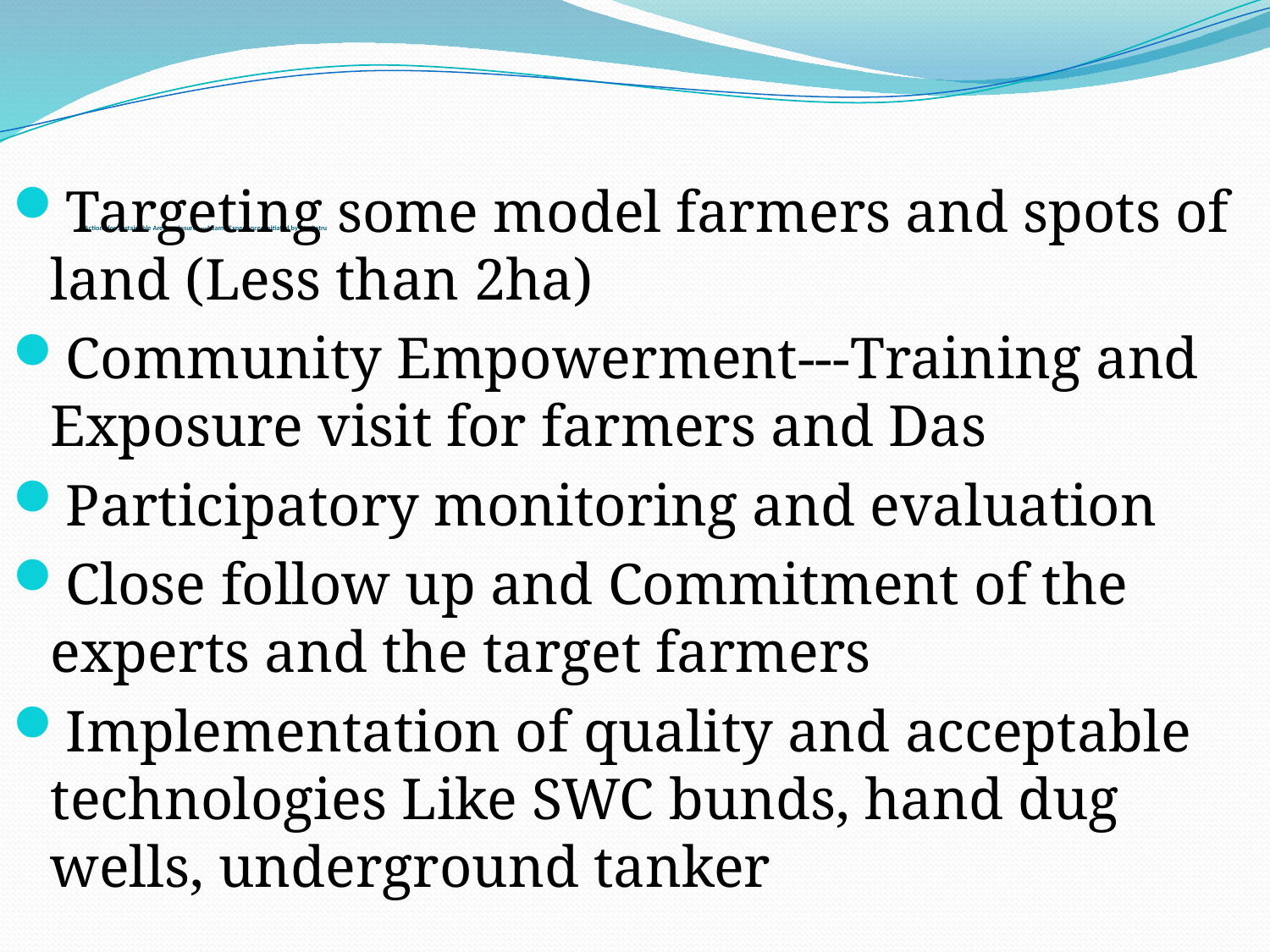

Targeting some model farmers and spots of land (Less than 2ha)
Community Empowerment---Training and Exposure visit for farmers and Das
Participatory monitoring and evaluation
Close follow up and Commitment of the experts and the target farmers
Implementation of quality and acceptable technologies Like SWC bunds, hand dug wells, underground tanker

# Actions for Sustainable Area enclosures ---Adama Experiences initiated by Ato Betru